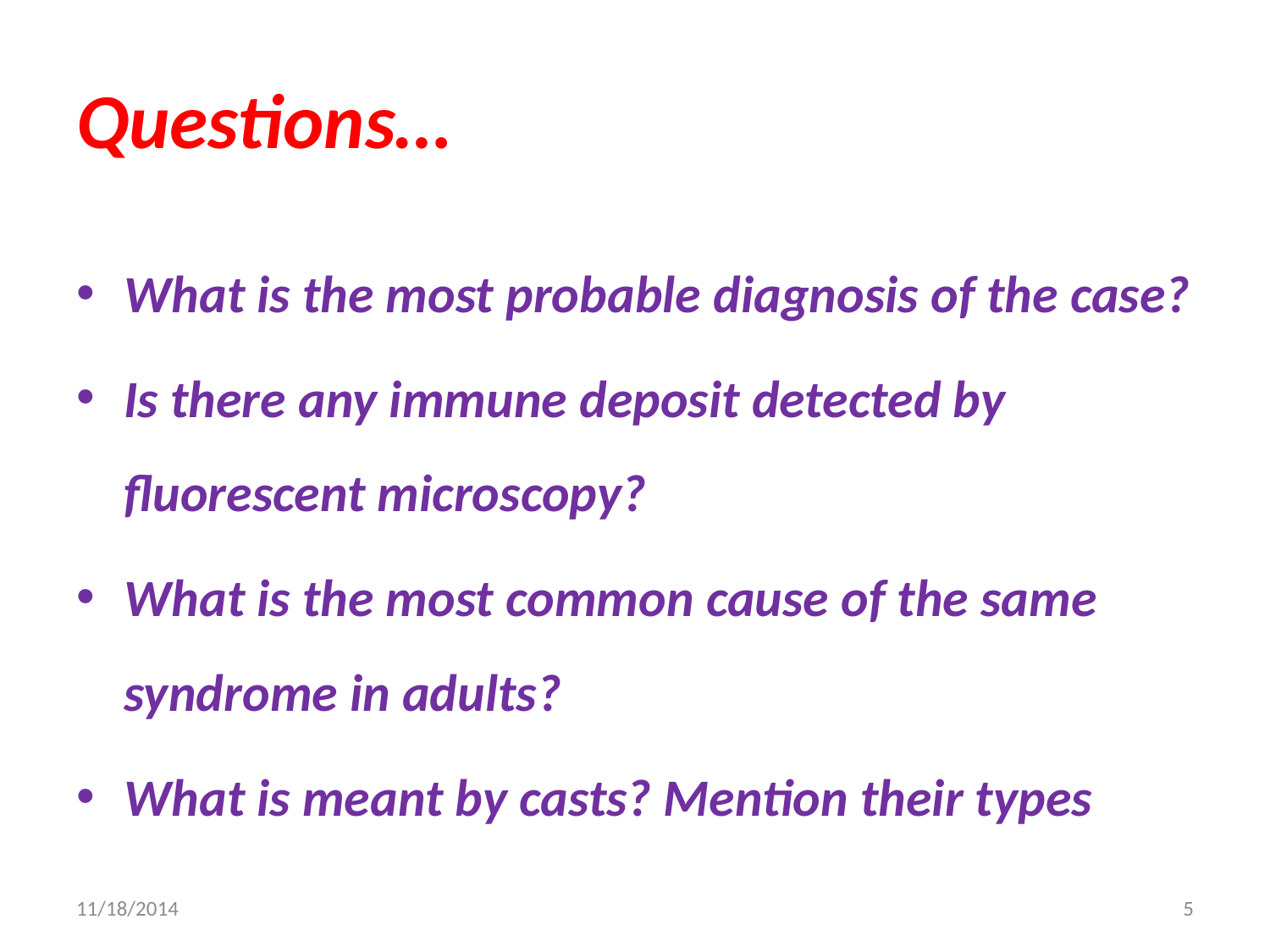

# Questions…
What is the most probable diagnosis of the case?
Is there any immune deposit detected by fluorescent microscopy?
What is the most common cause of the same syndrome in adults?
What is meant by casts? Mention their types
11/18/2014
5